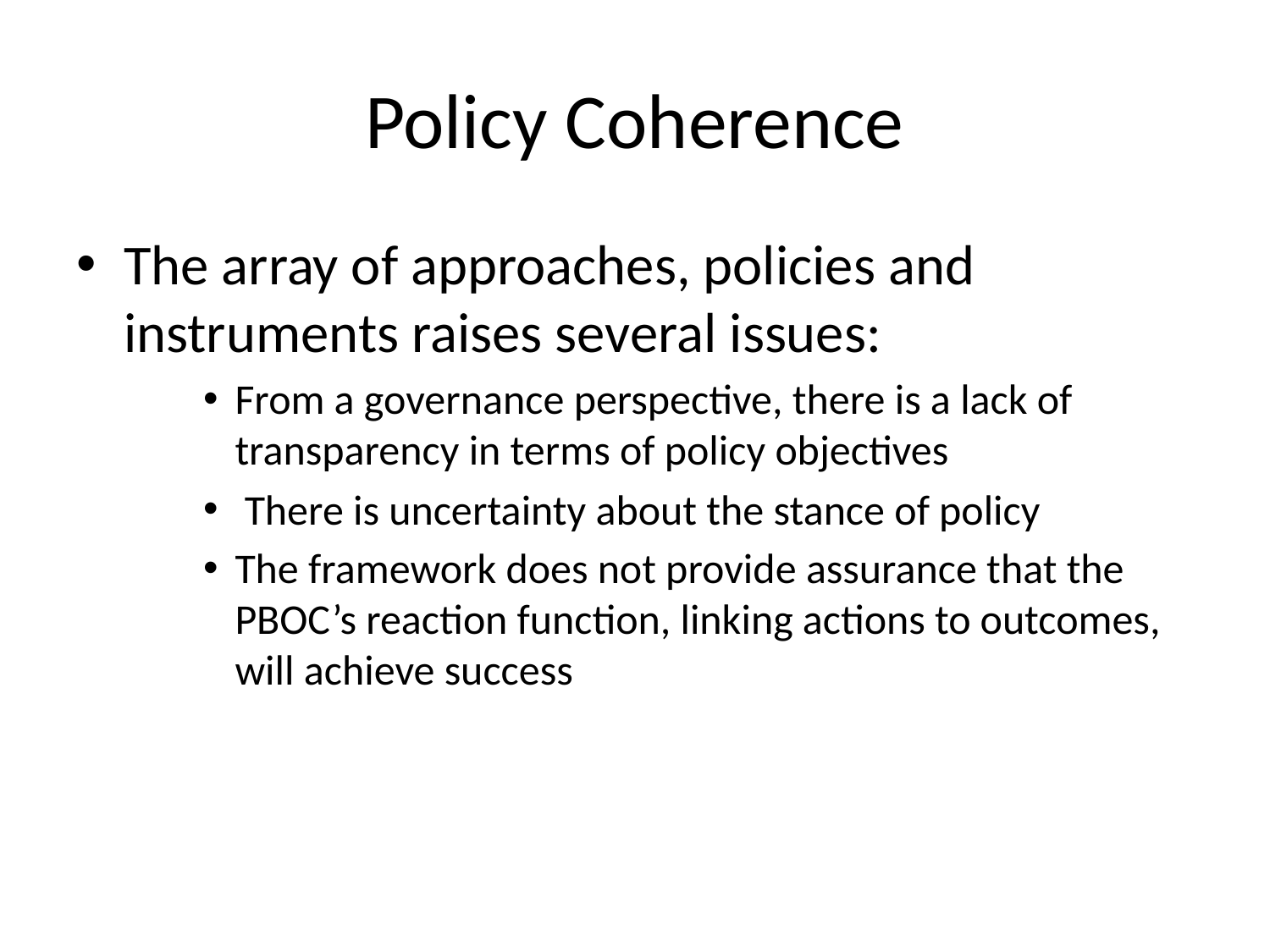

# Policy Coherence
The array of approaches, policies and instruments raises several issues:
From a governance perspective, there is a lack of transparency in terms of policy objectives
 There is uncertainty about the stance of policy
The framework does not provide assurance that the PBOC’s reaction function, linking actions to outcomes, will achieve success